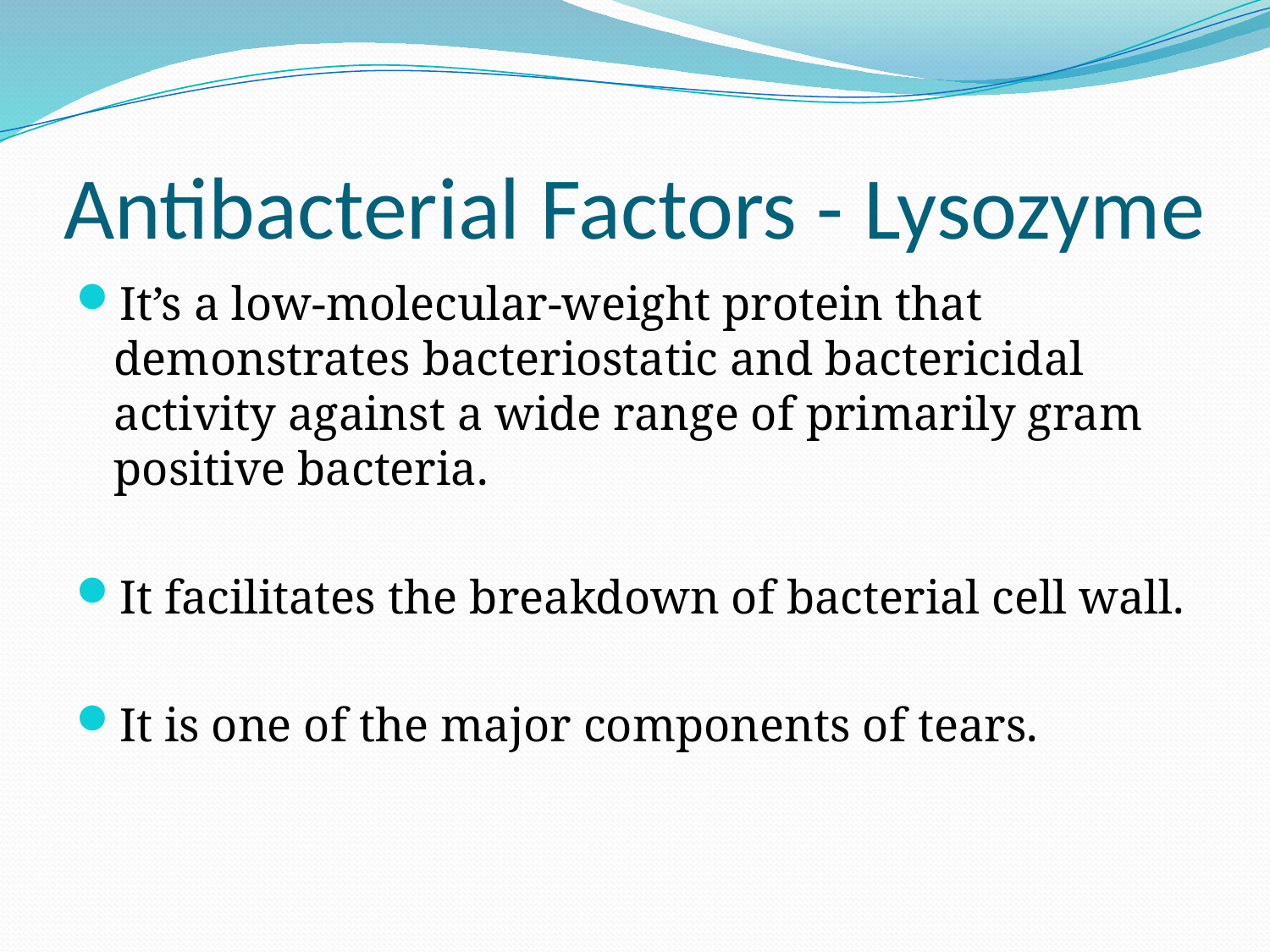

# Antibacterial Factors - Lysozyme
It’s a low-molecular-weight protein that demonstrates bacteriostatic and bactericidal activity against a wide range of primarily gram positive bacteria.

It facilitates the breakdown of bacterial cell wall.

It is one of the major components of tears.